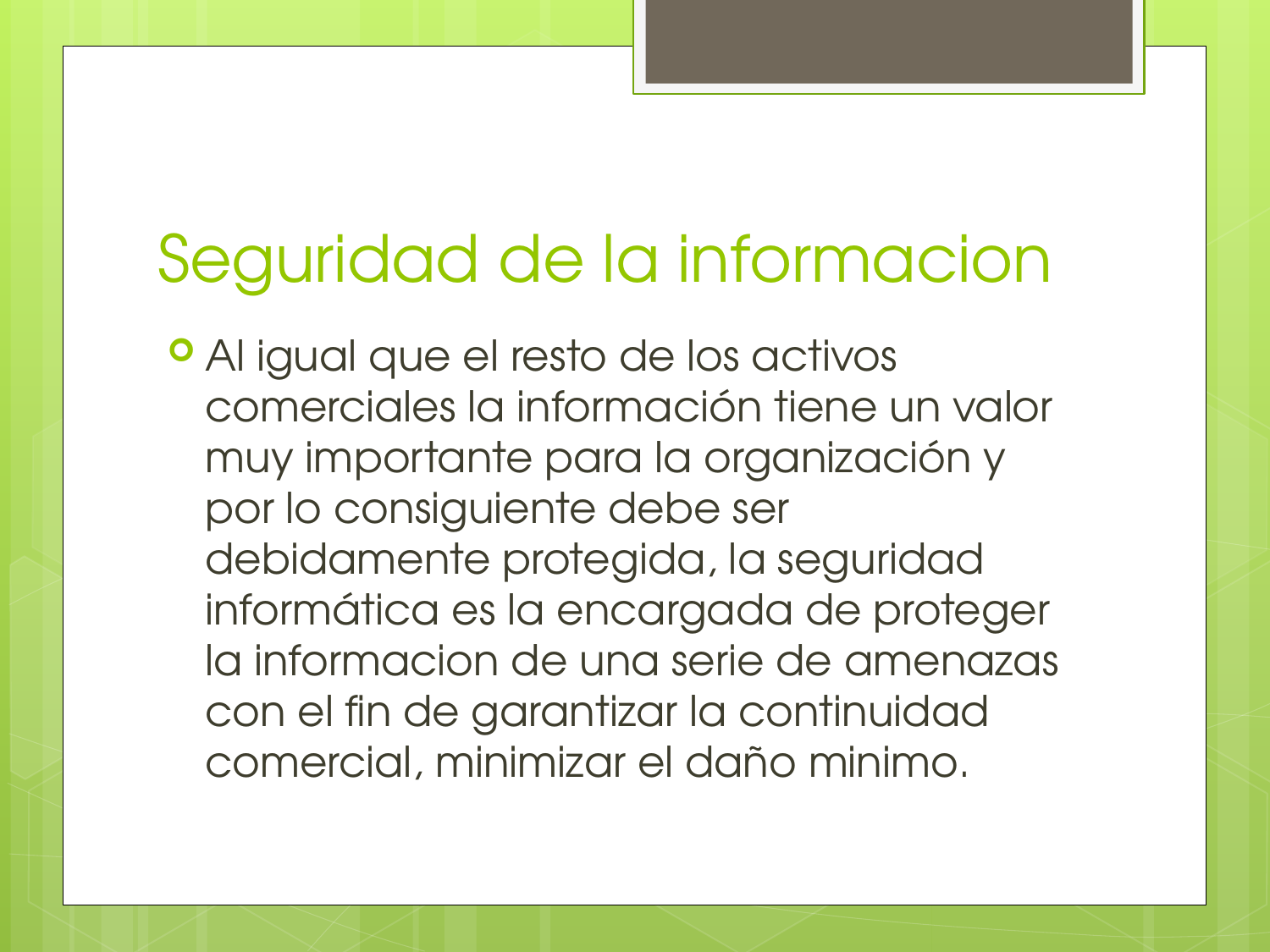

# Seguridad de la informacion
Al igual que el resto de los activos comerciales la información tiene un valor muy importante para la organización y por lo consiguiente debe ser debidamente protegida, la seguridad informática es la encargada de proteger la informacion de una serie de amenazas con el fin de garantizar la continuidad comercial, minimizar el daño minimo.